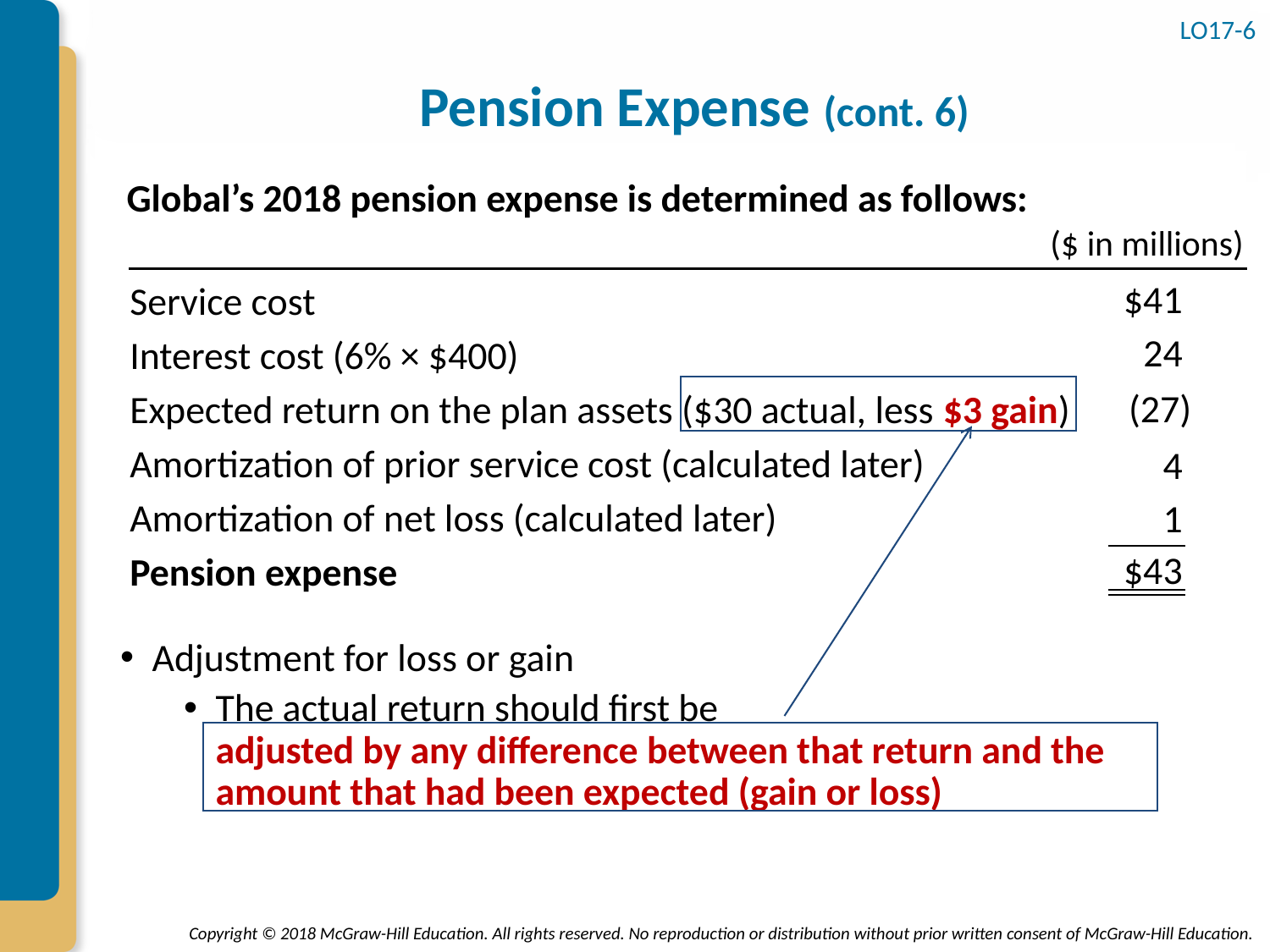

# Pension Expense (cont. 6)
LO17-6
Global’s 2018 pension expense is determined as follows:

Adjustment for loss or gain
The actual return should first be
adjusted by any difference between that return and the amount that had been expected (gain or loss)

($ in millions)
$41
Service cost
24
Interest cost (6% × $400)

(27)
Expected return on the plan assets ($30 actual, less $3 gain)
Amortization of prior service cost (calculated later)
4
Amortization of net loss (calculated later)
1
$43
Pension expense